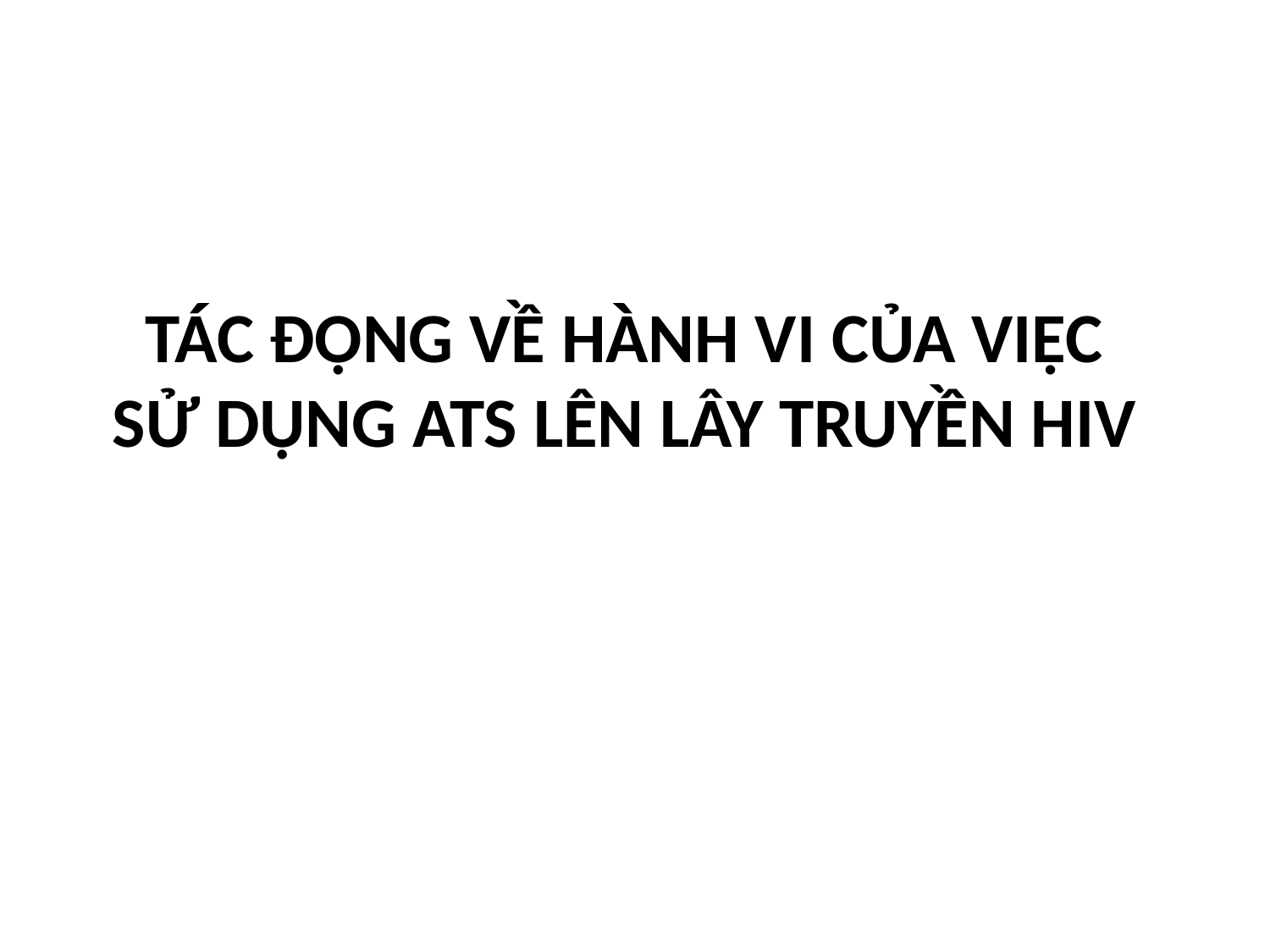

# Tác động về hành vi của VIỆC SỬ DỤNG ats lên lây truyền HIV